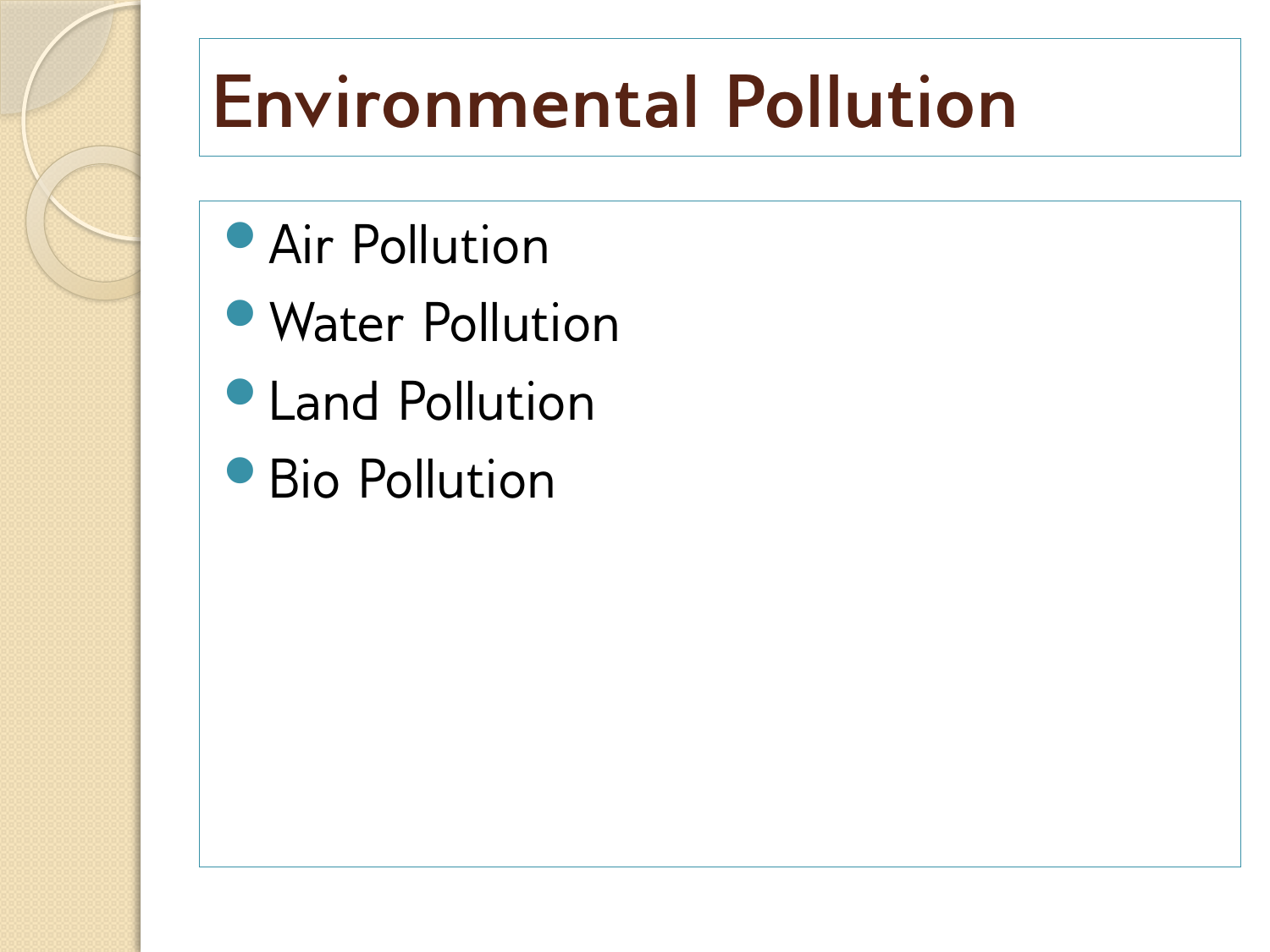

# Environmental Pollution
Air Pollution
Water Pollution
Land Pollution
Bio Pollution